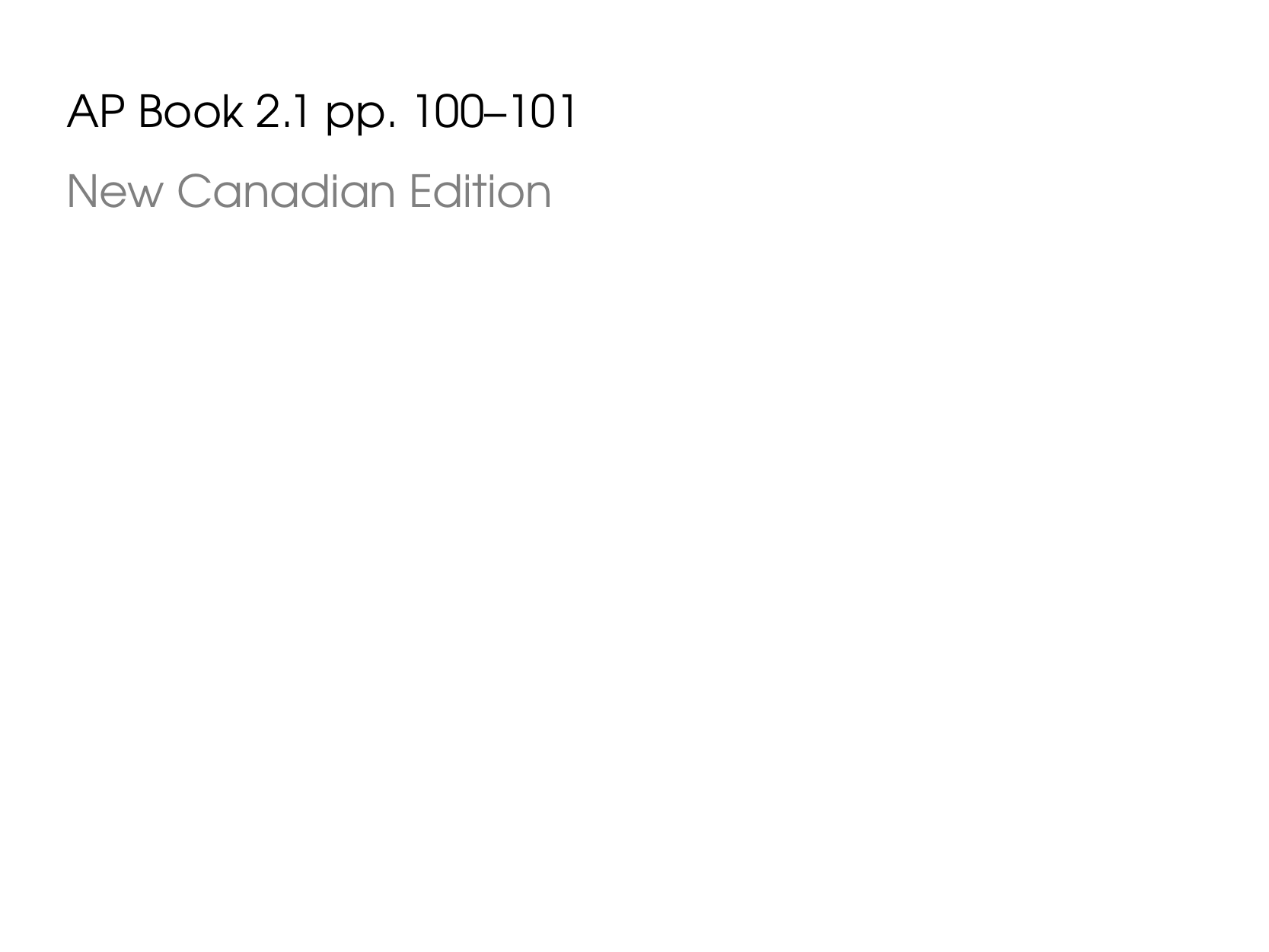

AP Book 2.1 pp. 100–101
New Canadian Edition